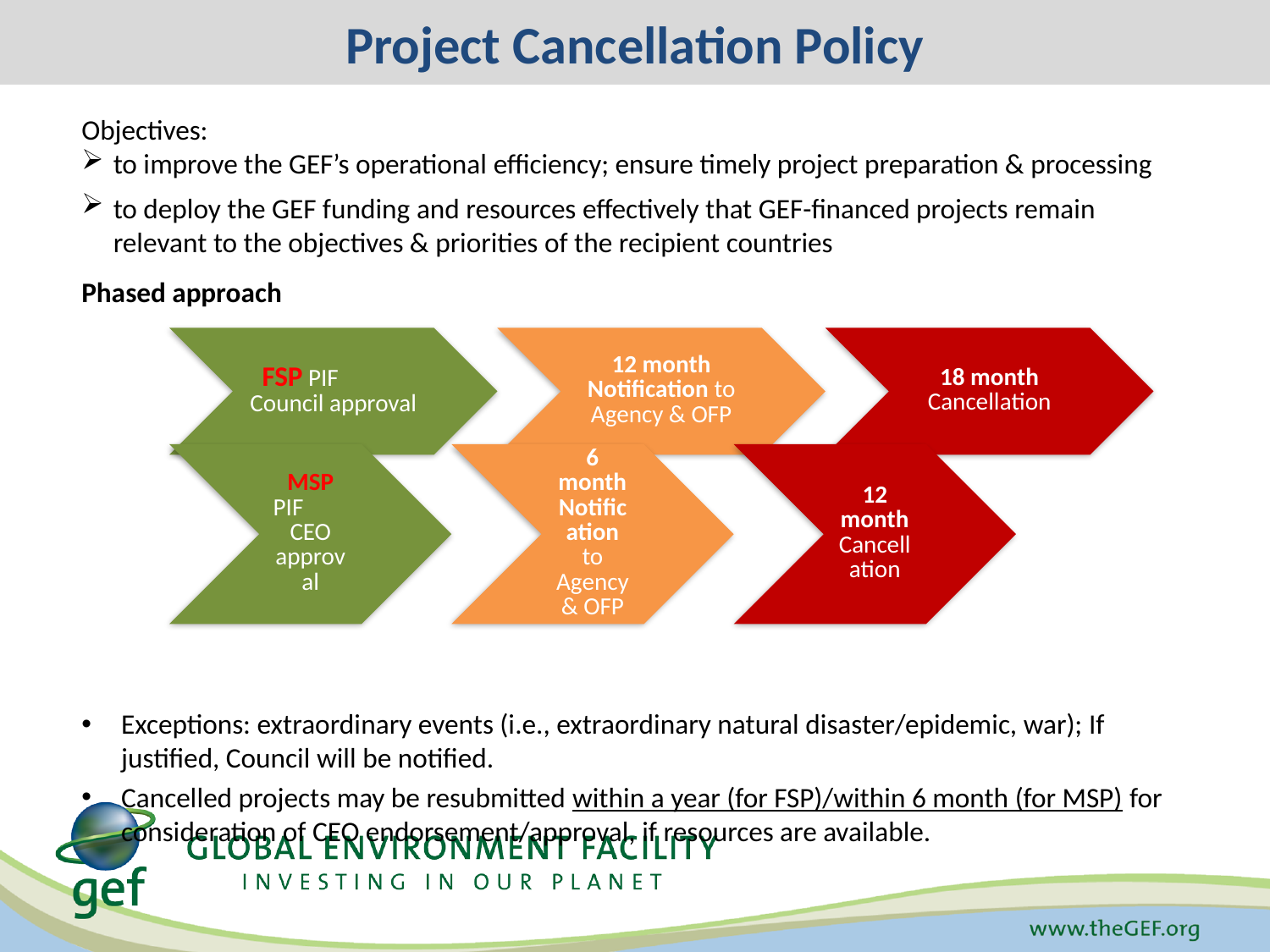

Project Cancellation Policy
Objectives:
to improve the GEF’s operational efficiency; ensure timely project preparation & processing
to deploy the GEF funding and resources effectively that GEF-financed projects remain relevant to the objectives & priorities of the recipient countries
Phased approach

Exceptions: extraordinary events (i.e., extraordinary natural disaster/epidemic, war); If justified, Council will be notified.
Cancelled projects may be resubmitted within a year (for FSP)/within 6 month (for MSP) for consideration of CEO endorsement/approval, if resources are available.

FSP PIF             Council approval
12 month Notification to Agency & OFP
18 month Cancellation
MSP PIF         CEO approval
6 month Notification to Agency & OFP
12 month Cancellation